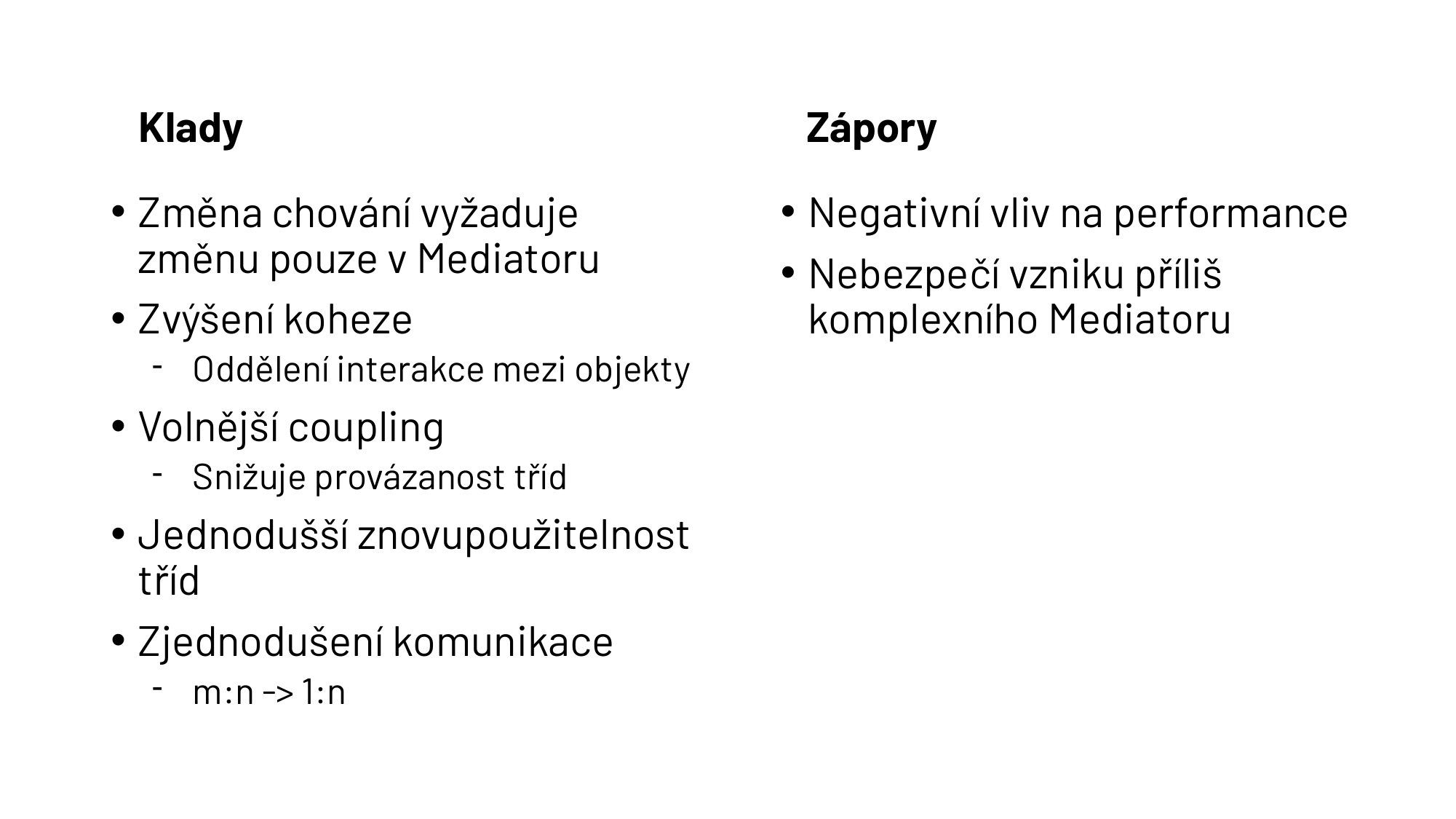

Klady
Zápory
Změna chování vyžaduje změnu pouze v Mediatoru
Zvýšení koheze
Oddělení interakce mezi objekty
Volnější coupling
Snižuje provázanost tříd
Jednodušší znovupoužitelnost tříd
Zjednodušení komunikace
m:n -> 1:n

Negativní vliv na performance
Nebezpečí vzniku příliš komplexního Mediatoru